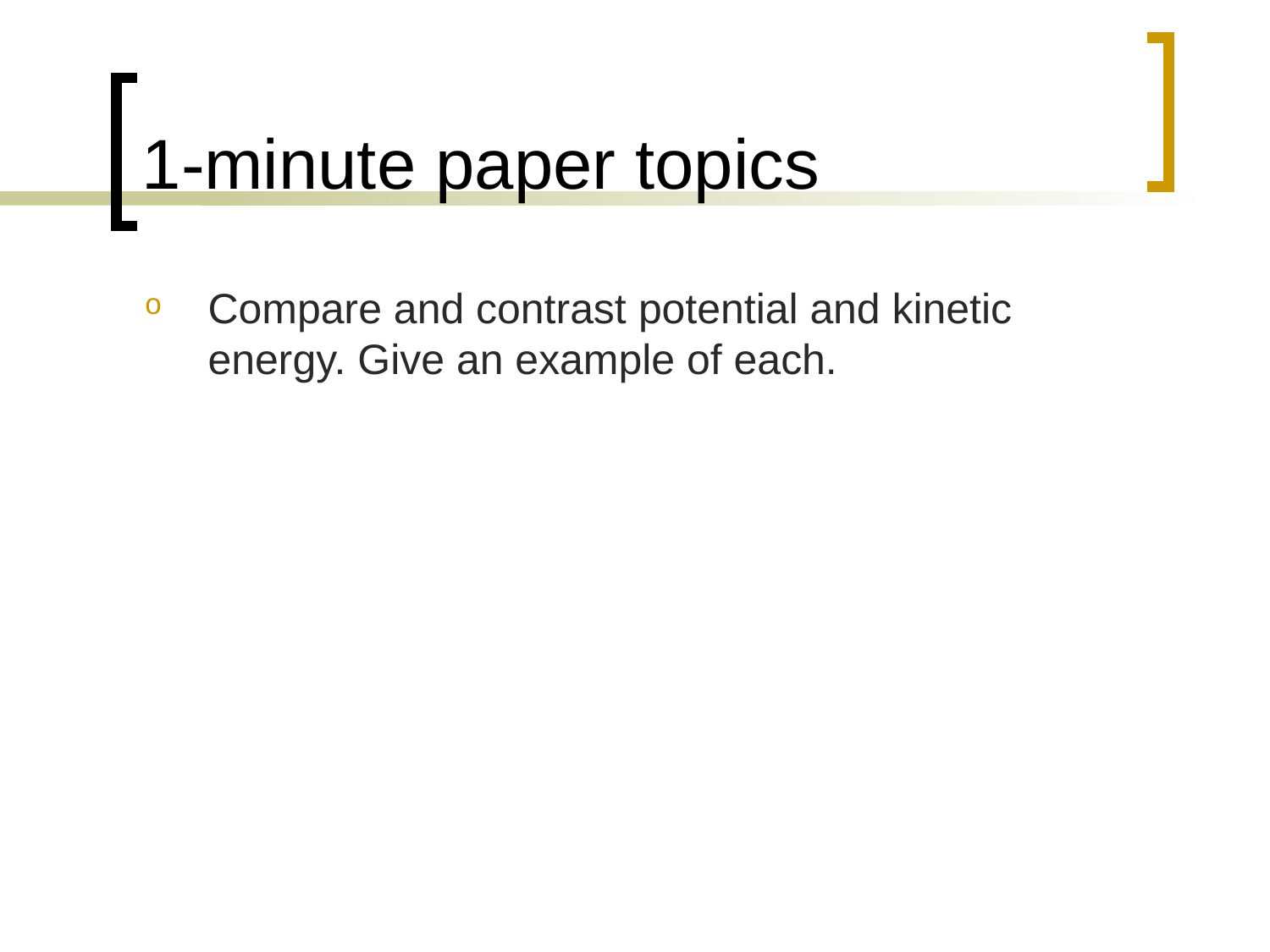

# 1-minute paper topics
Compare and contrast potential and kinetic energy. Give an example of each.